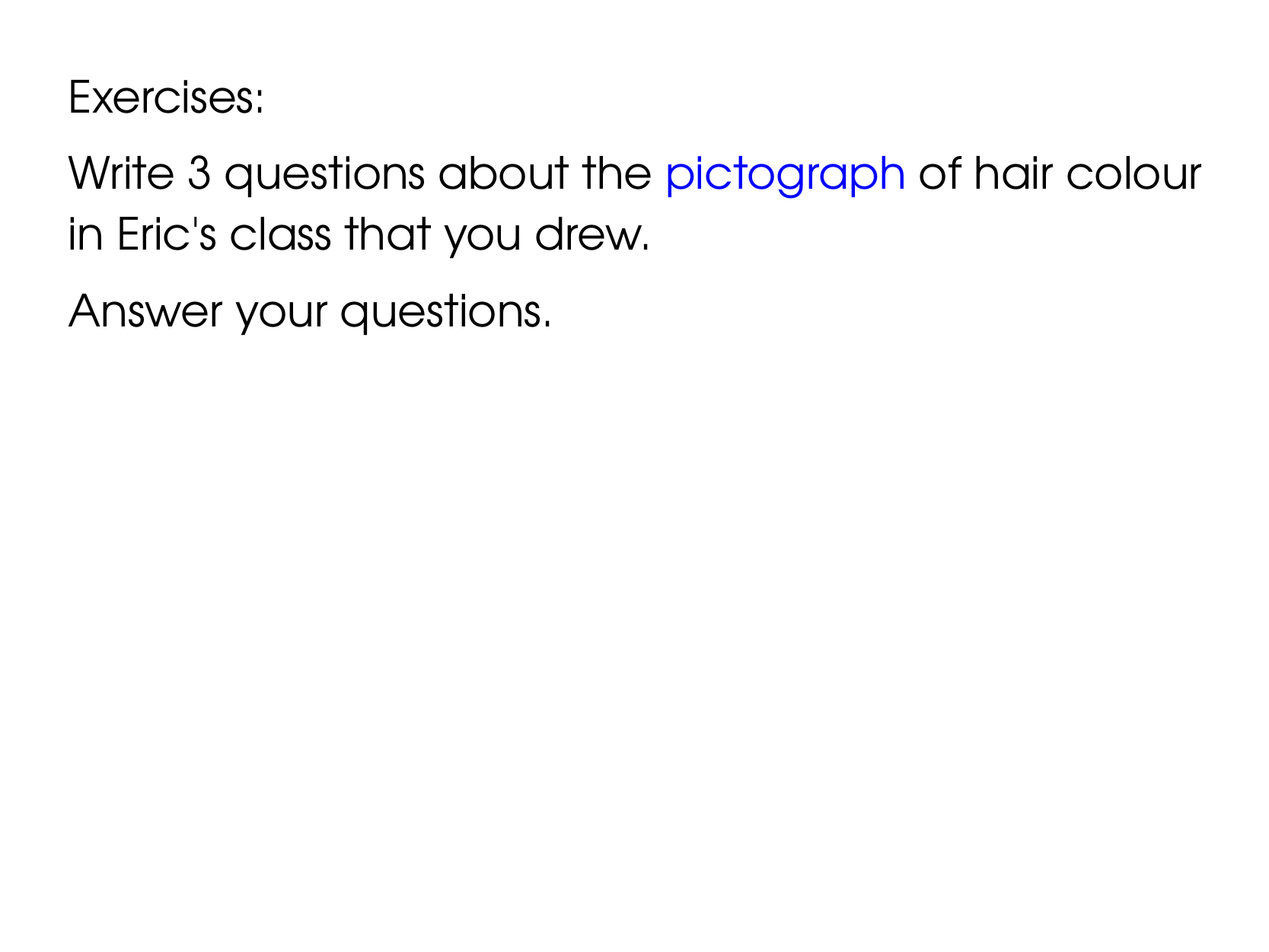

Exercises:
Write 3 questions about the pictograph of hair colour in Eric's class that you drew.
Answer your questions.